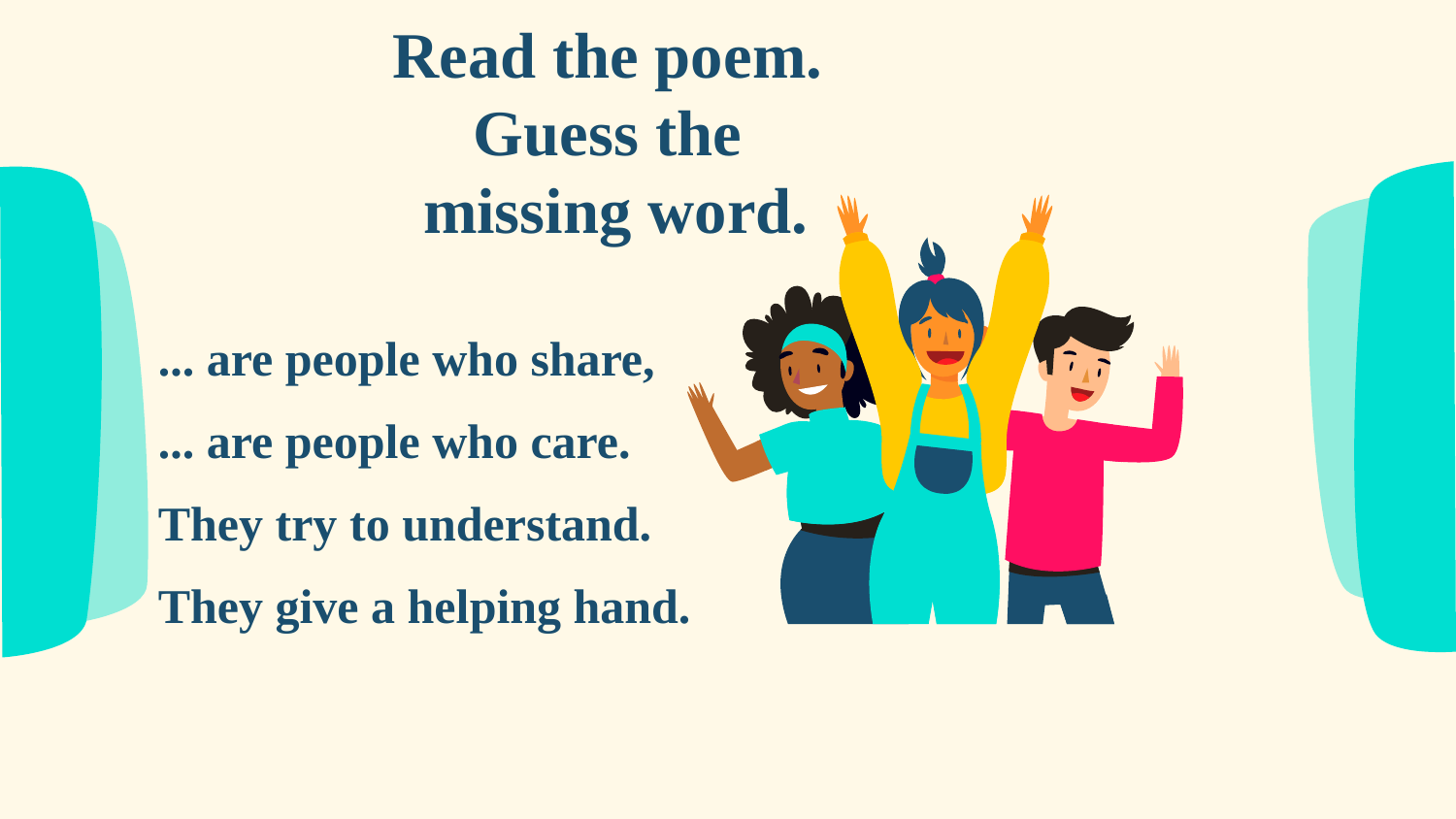

# Read the poem. Guess the missing word.

... are people who share,
... are people who care.
They try to understand.
They give a helping hand.